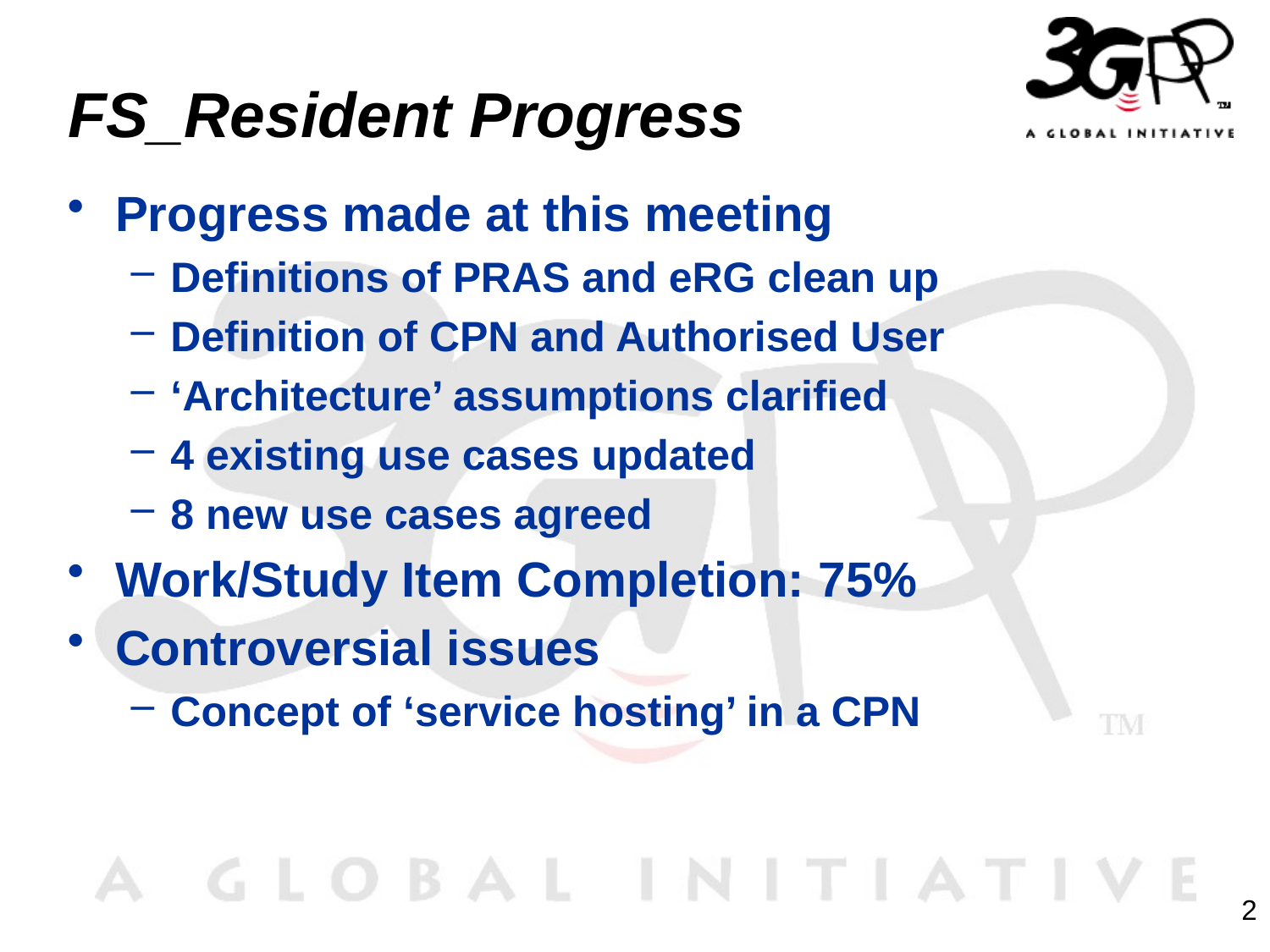

# FS_Resident Progress
Progress made at this meeting
Definitions of PRAS and eRG clean up
Definition of CPN and Authorised User
‘Architecture’ assumptions clarified
4 existing use cases updated
8 new use cases agreed
Work/Study Item Completion: 75%
Controversial issues
Concept of ‘service hosting’ in a CPN
2